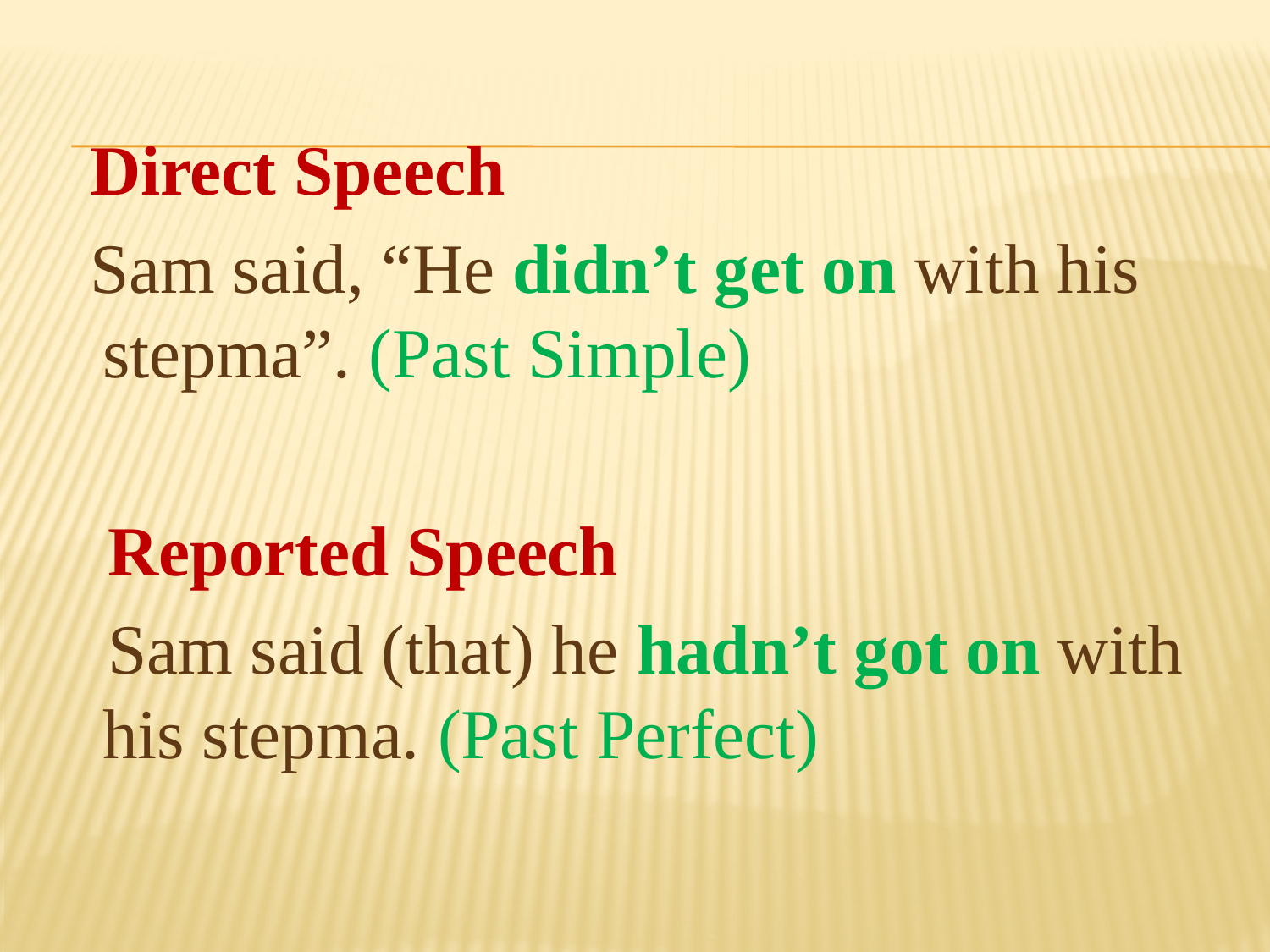

Direct Speech
  Sam said, “He didn’t get on with his stepma”. (Past Simple)

   Reported Speech
   Sam said (that) he hadn’t got on with his stepma. (Past Perfect)

#